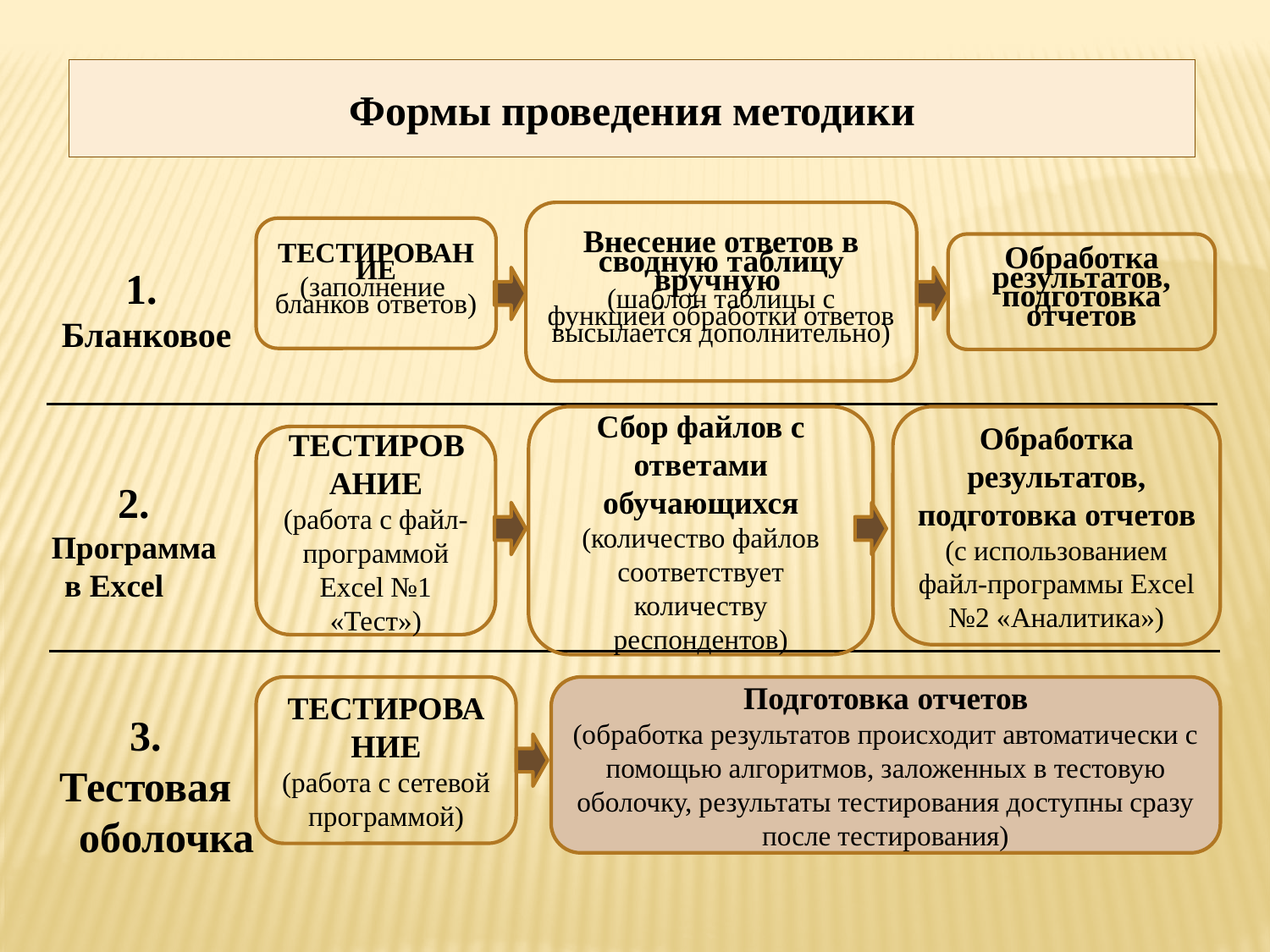

Формы проведения методики

Внесение ответов в сводную таблицу вручную
(шаблон таблицы с функцией обработки ответов высылается дополнительно)
ТЕСТИРОВАНИЕ
(заполнение
бланков ответов)
Обработка результатов, подготовка отчетов
1.
Бланковое

Сбор файлов с ответами обучающихся
(количество файлов соответствует количеству респондентов)
Обработка результатов, подготовка отчетов
(с использованием файл-программы Excel №2 «Аналитика»)
ТЕСТИРОВАНИЕ
(работа с файл-программой Excel №1 «Тест»)
2. Программа
    в Excel

ТЕСТИРОВАНИЕ
(работа с сетевой программой)
Подготовка отчетов
(обработка результатов происходит автоматически с помощью алгоритмов, заложенных в тестовую оболочку, результаты тестирования доступны сразу после тестирования)
3.
Тестовая
   оболочка